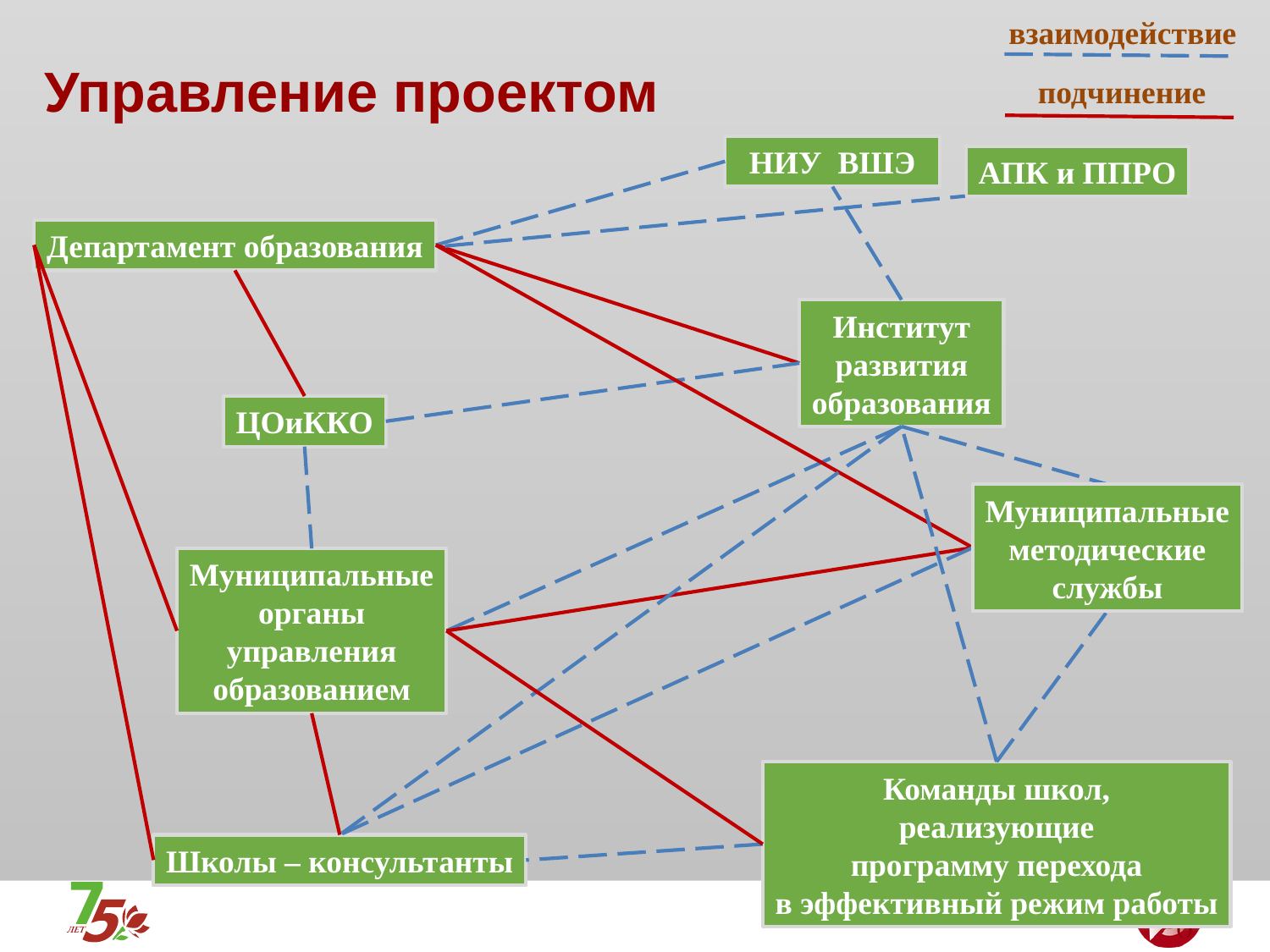

взаимодействие
Управление проектом
подчинение
НИУ  ВШЭ
АПК и ППРО
Департамент образования
Институт
развития
образования
ЦОиККО
Муниципальные
методические
службы
Муниципальные
органы
управления
образованием
Команды школ,
реализующие
программу перехода
в эффективный режим работы
Школы – консультанты